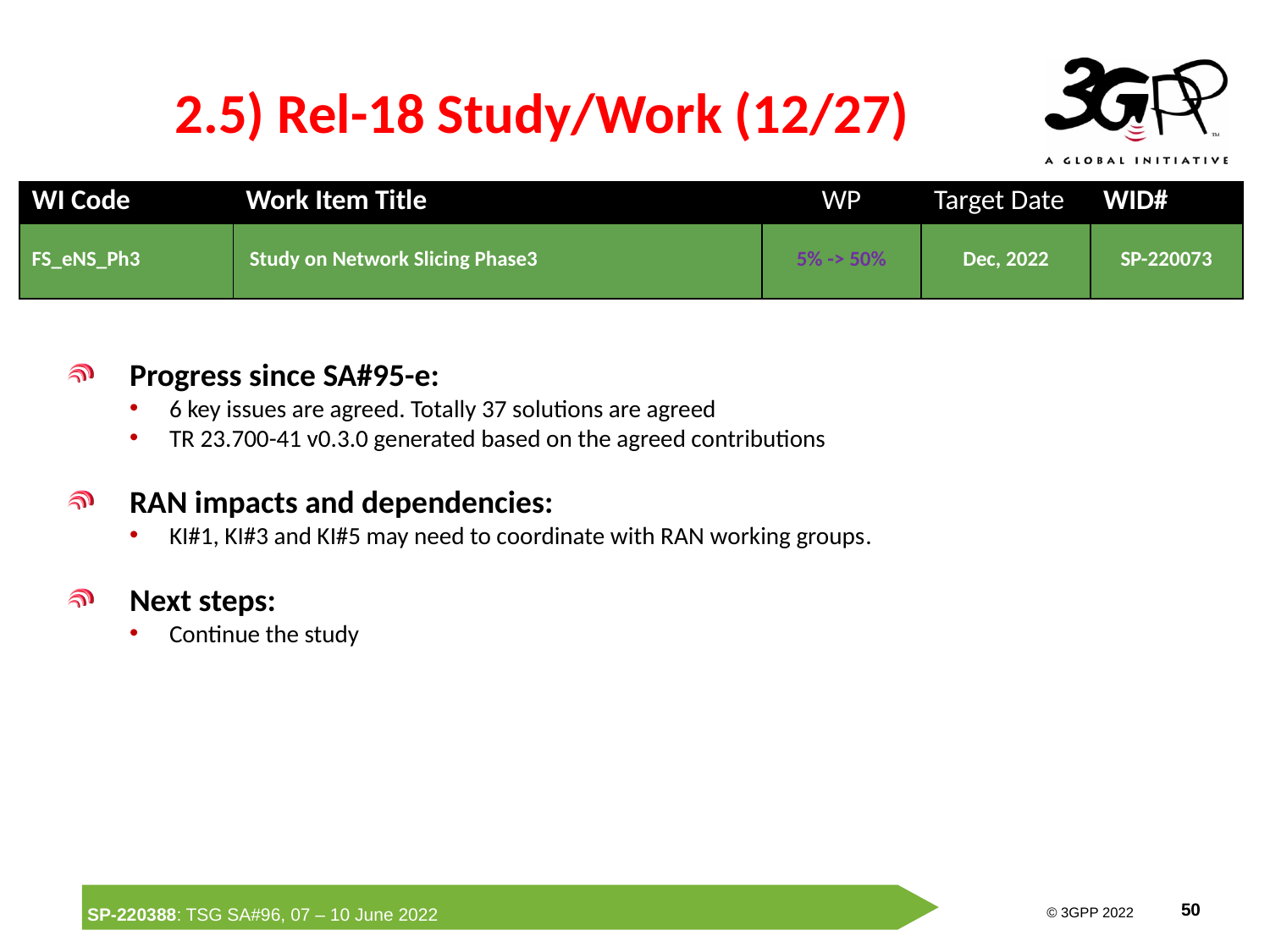

# 2.5) Rel-18 Study/Work (12/27)
| WI Code | Work Item Title | WP | Target Date | WID# |
| --- | --- | --- | --- | --- |
| FS\_eNS\_Ph3 | Study on Network Slicing Phase3 | 5% -> 50% | Dec, 2022 | SP-220073 |
Progress since SA#95-e:
6 key issues are agreed. Totally 37 solutions are agreed
TR 23.700-41 v0.3.0 generated based on the agreed contributions

RAN impacts and dependencies:
KI#1, KI#3 and KI#5 may need to coordinate with RAN working groups.

Next steps:
Continue the study